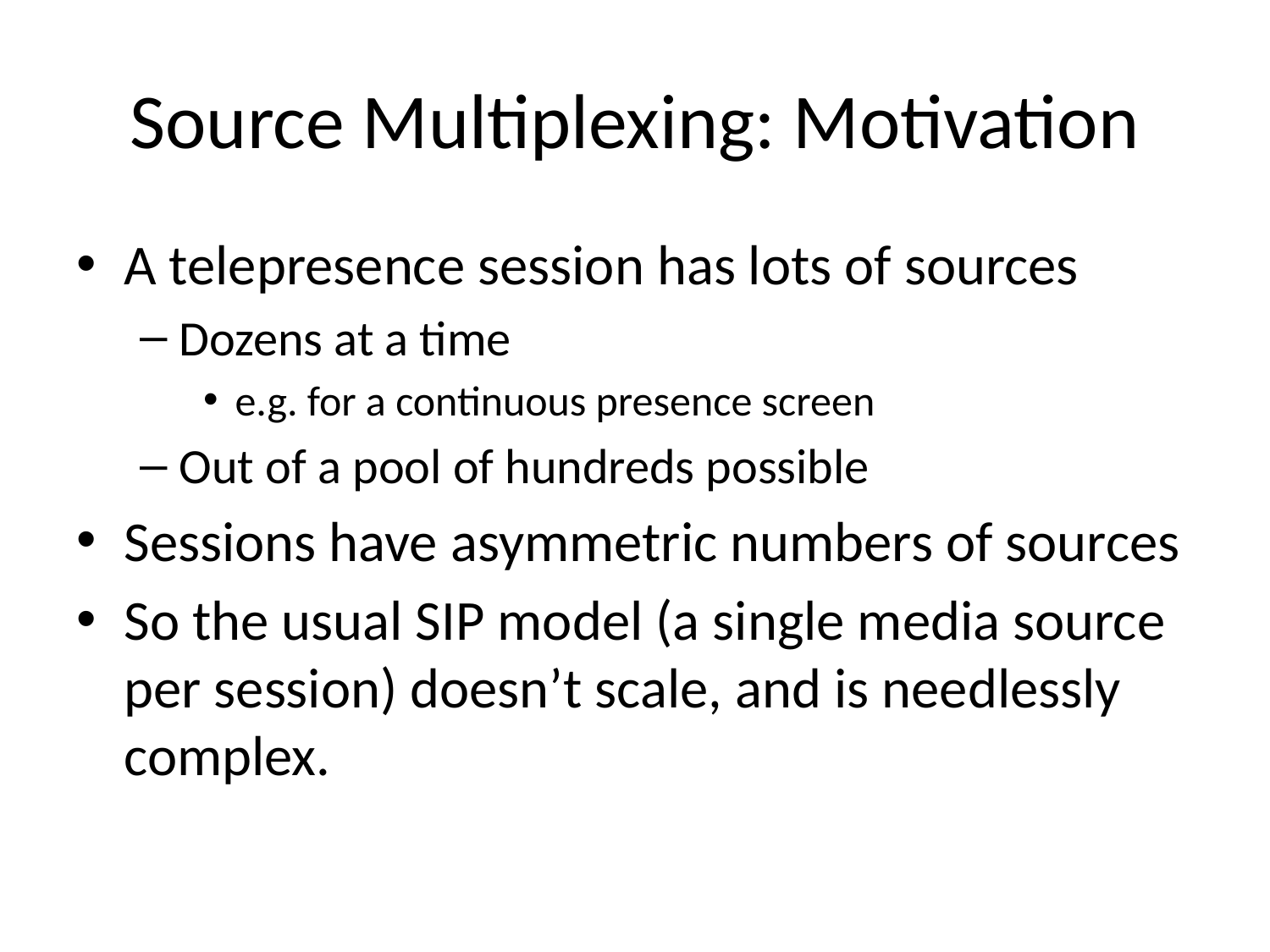

# Source Multiplexing: Motivation
A telepresence session has lots of sources
Dozens at a time
e.g. for a continuous presence screen
Out of a pool of hundreds possible
Sessions have asymmetric numbers of sources
So the usual SIP model (a single media source per session) doesn’t scale, and is needlessly complex.